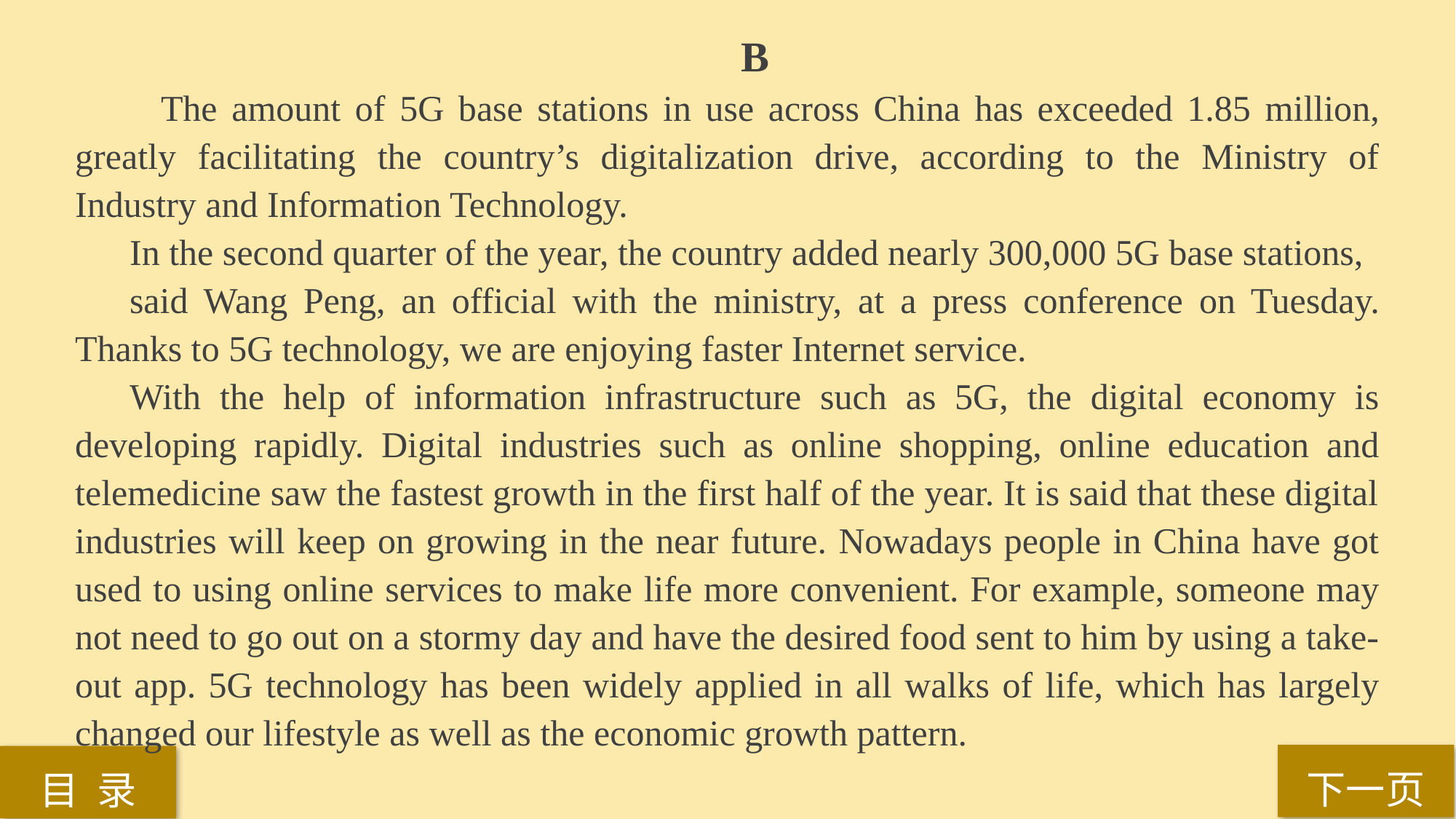

B
      The amount of 5G base stations in use across China has exceeded 1.85 million, greatly facilitating the country’s digitalization drive, according to the Ministry of Industry and Information Technology.
In the second quarter of the year, the country added nearly 300,000 5G base stations,
said Wang Peng, an official with the ministry, at a press conference on Tuesday. Thanks to 5G technology, we are enjoying faster Internet service.
With the help of information infrastructure such as 5G, the digital economy is developing rapidly. Digital industries such as online shopping, online education and telemedicine saw the fastest growth in the first half of the year. It is said that these digital industries will keep on growing in the near future. Nowadays people in China have got used to using online services to make life more convenient. For example, someone may not need to go out on a stormy day and have the desired food sent to him by using a take-out app. 5G technology has been widely applied in all walks of life, which has largely changed our lifestyle as well as the economic growth pattern.